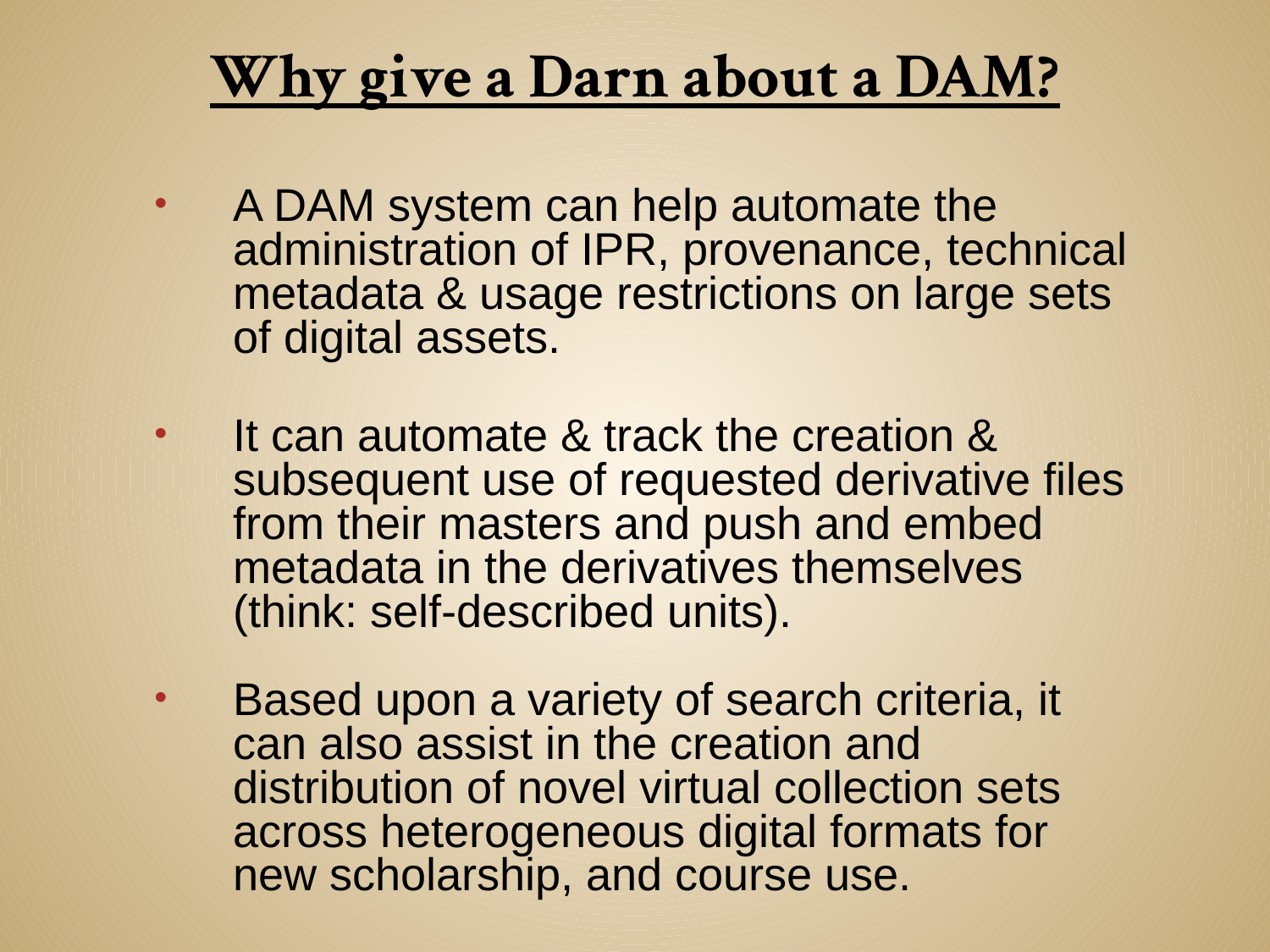

# Why give a Darn about a DAM?
A DAM system can help automate the administration of IPR, provenance, technical metadata & usage restrictions on large sets of digital assets.
It can automate & track the creation & subsequent use of requested derivative files from their masters and push and embed metadata in the derivatives themselves (think: self-described units).
Based upon a variety of search criteria, it can also assist in the creation and distribution of novel virtual collection sets across heterogeneous digital formats for new scholarship, and course use.